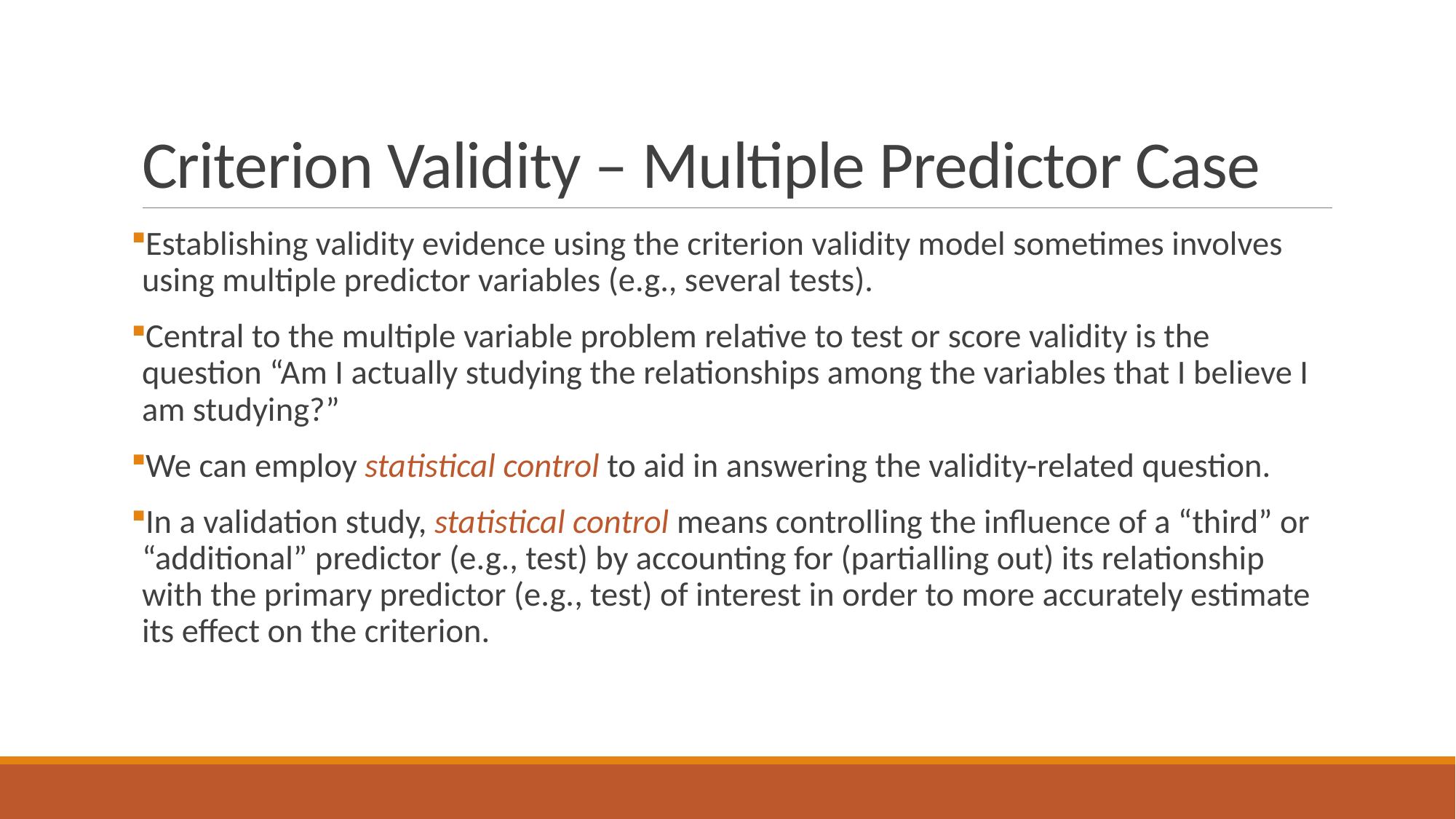

# Criterion Validity – Multiple Predictor Case
Establishing validity evidence using the criterion validity model sometimes involves using multiple predictor variables (e.g., several tests).
Central to the multiple variable problem relative to test or score validity is the question “Am I actually studying the relationships among the variables that I believe I am studying?”
We can employ statistical control to aid in answering the validity-related question.
In a validation study, statistical control means controlling the influence of a “third” or “additional” predictor (e.g., test) by accounting for (partialling out) its relationship with the primary predictor (e.g., test) of interest in order to more accurately estimate its effect on the criterion.